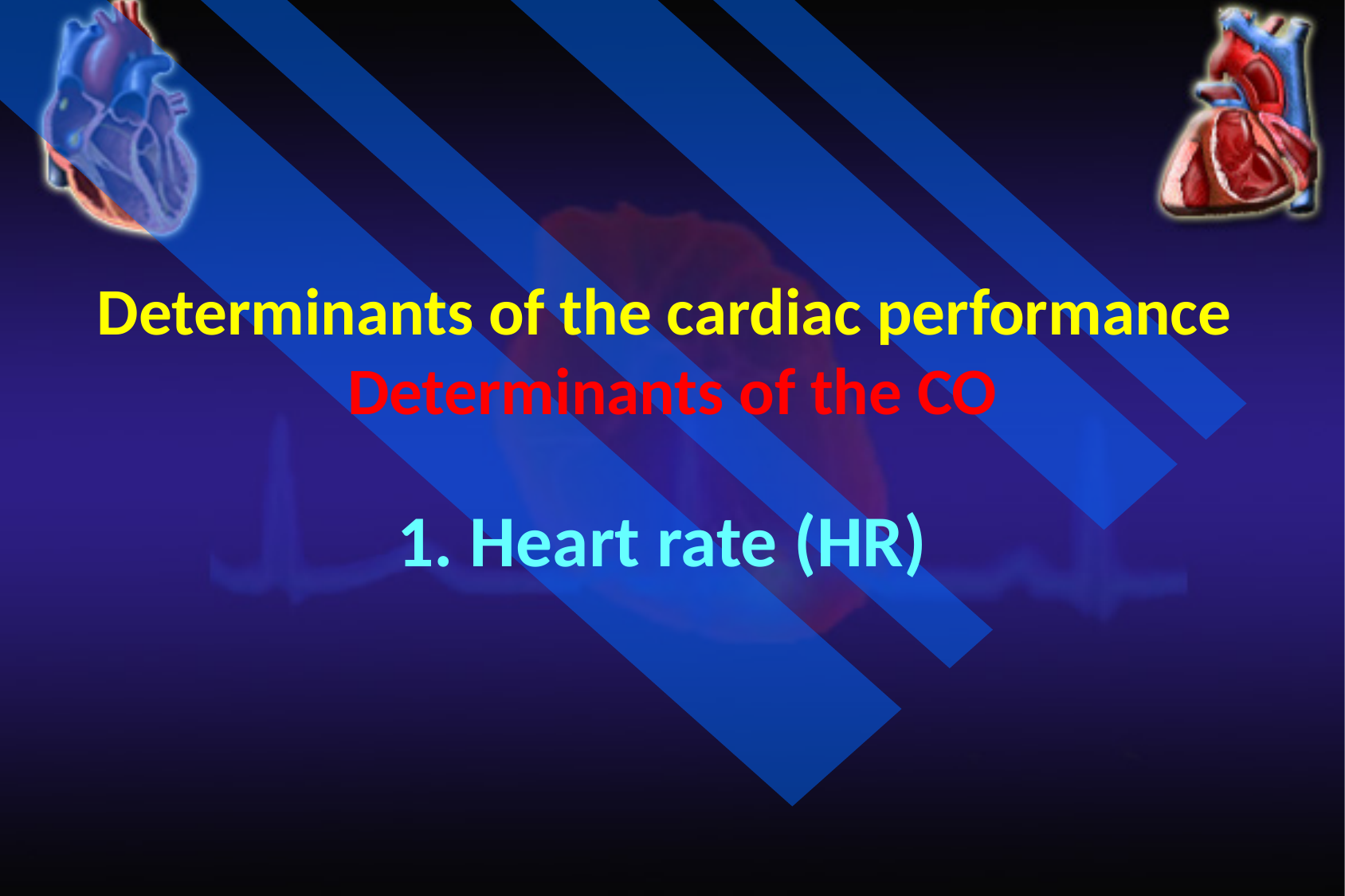

Determinants of the cardiac performance
Determinants of the CO
1. Heart rate (HR)